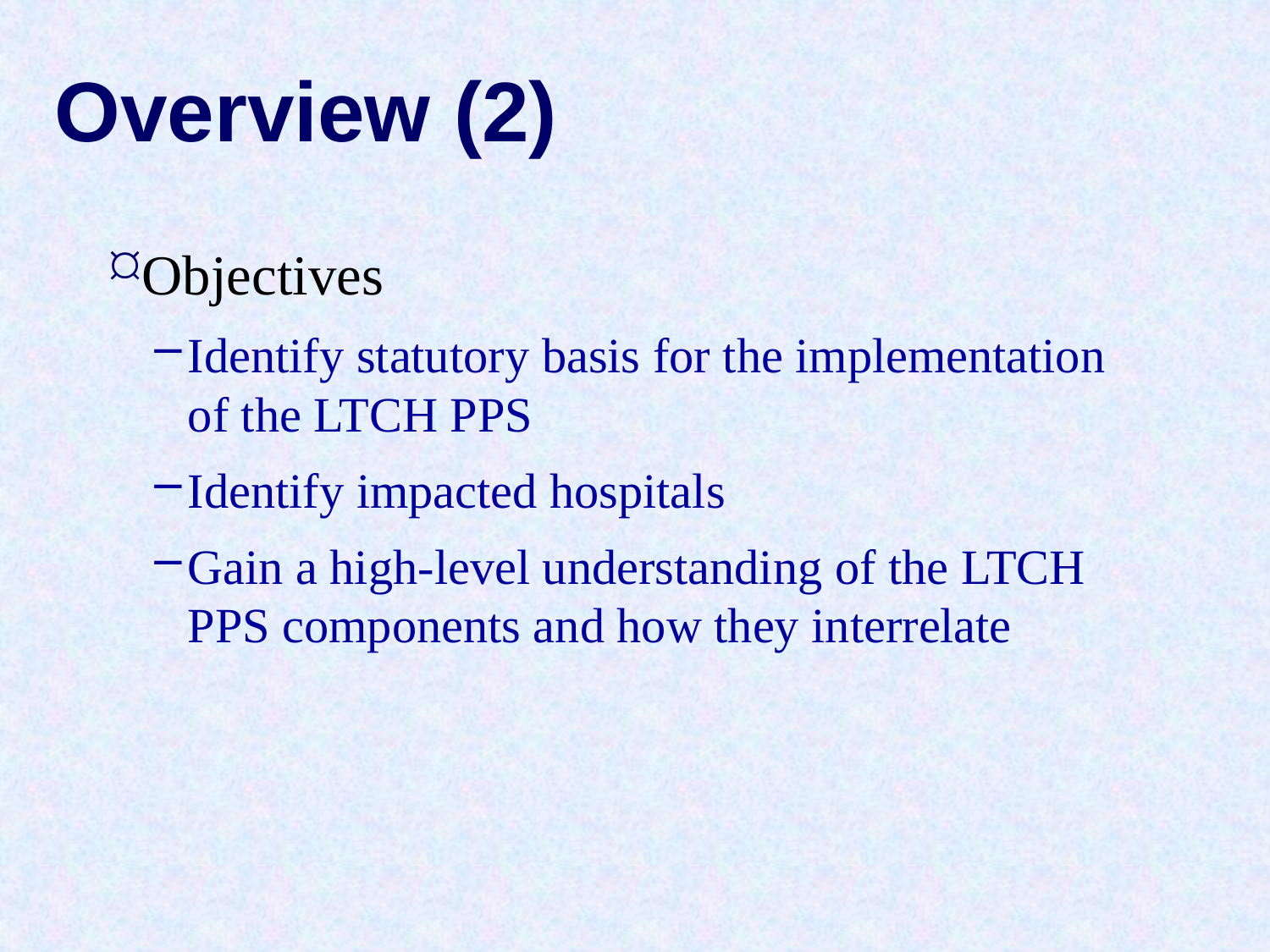

# Overview (2)
Objectives
Identify statutory basis for the implementation of the LTCH PPS
Identify impacted hospitals
Gain a high-level understanding of the LTCH PPS components and how they interrelate